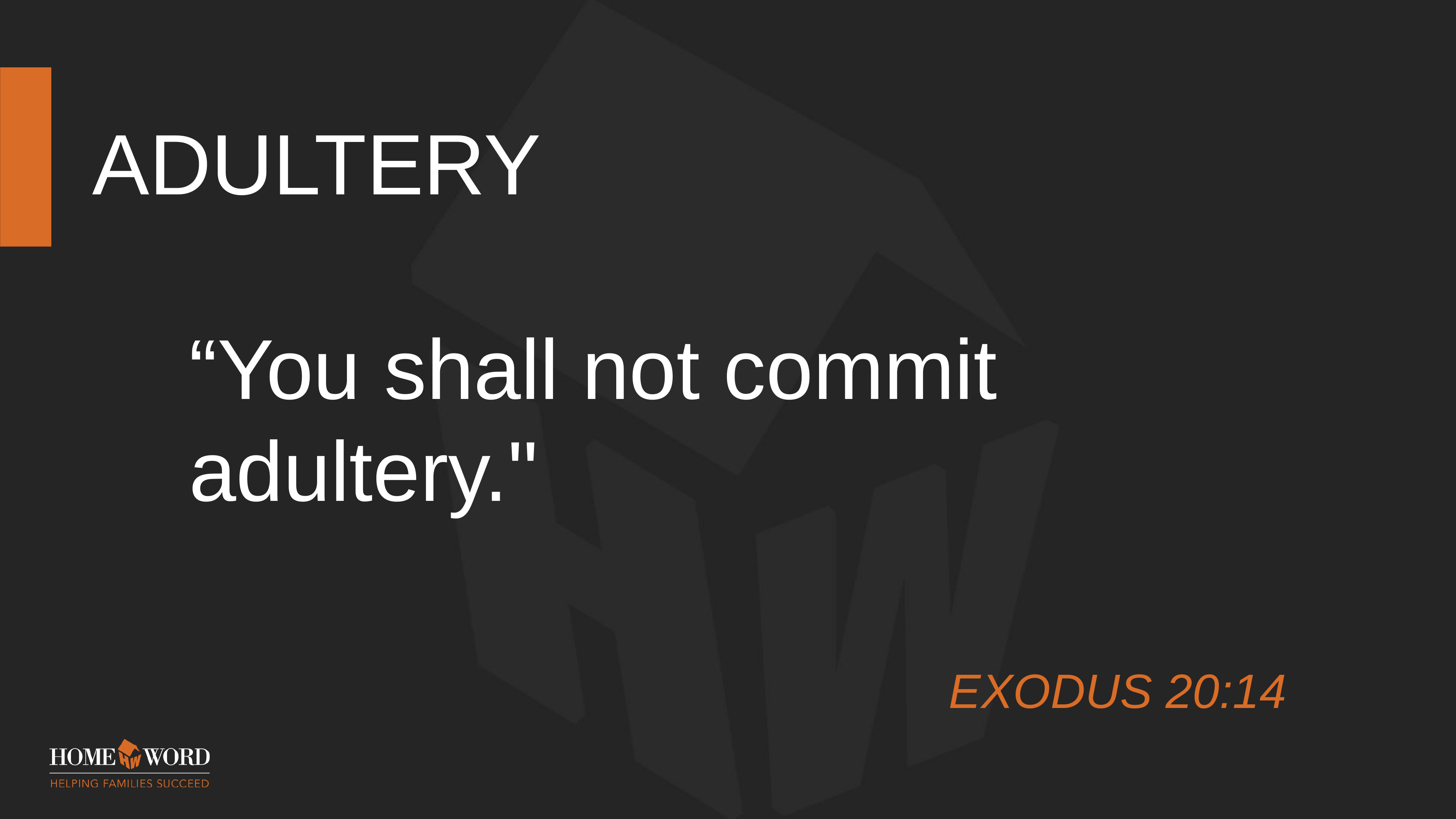

Adultery
# “You shall not commit adultery."
EXODUS 20:14